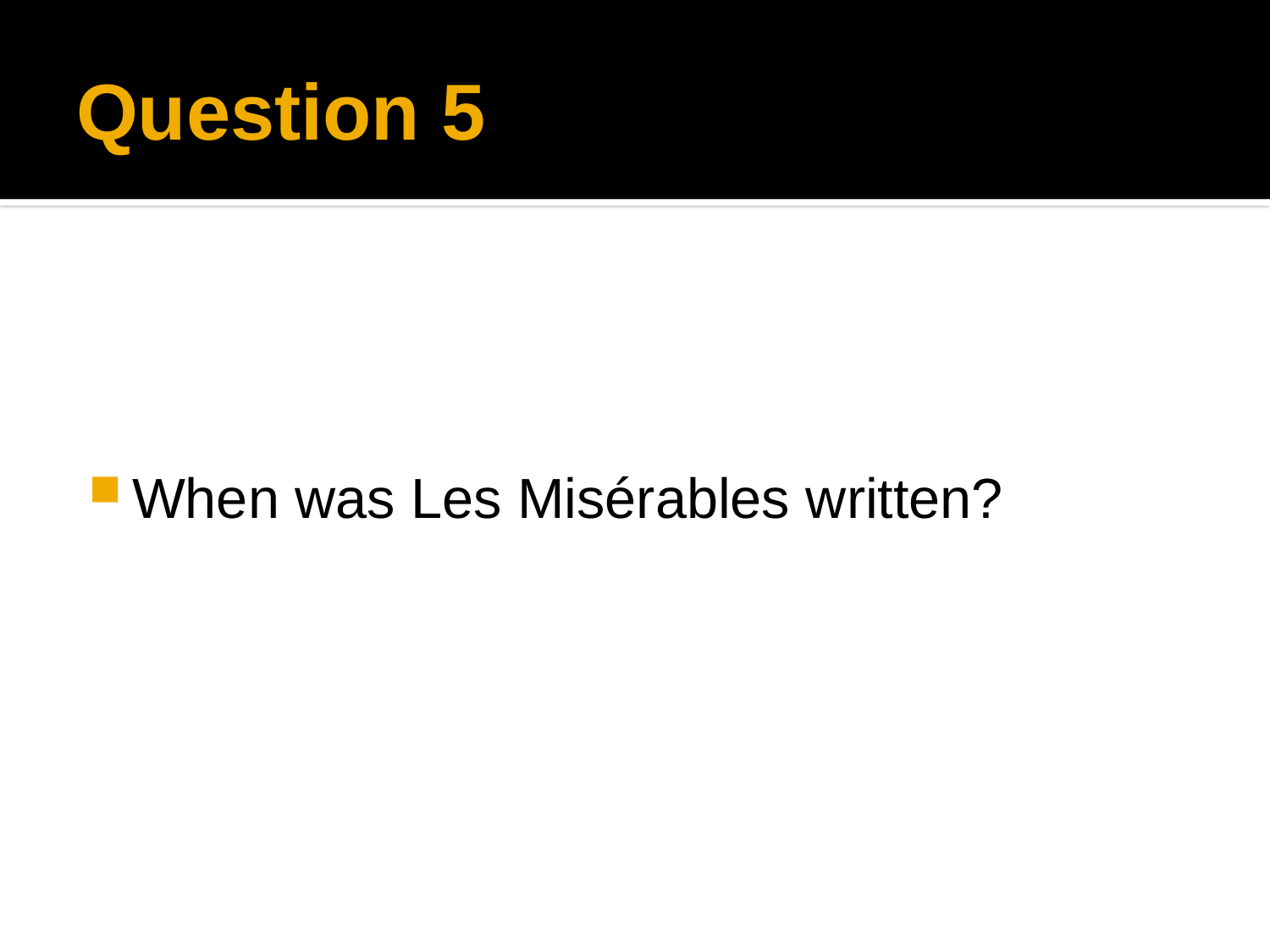

# Question 5

When was Les Misérables written?